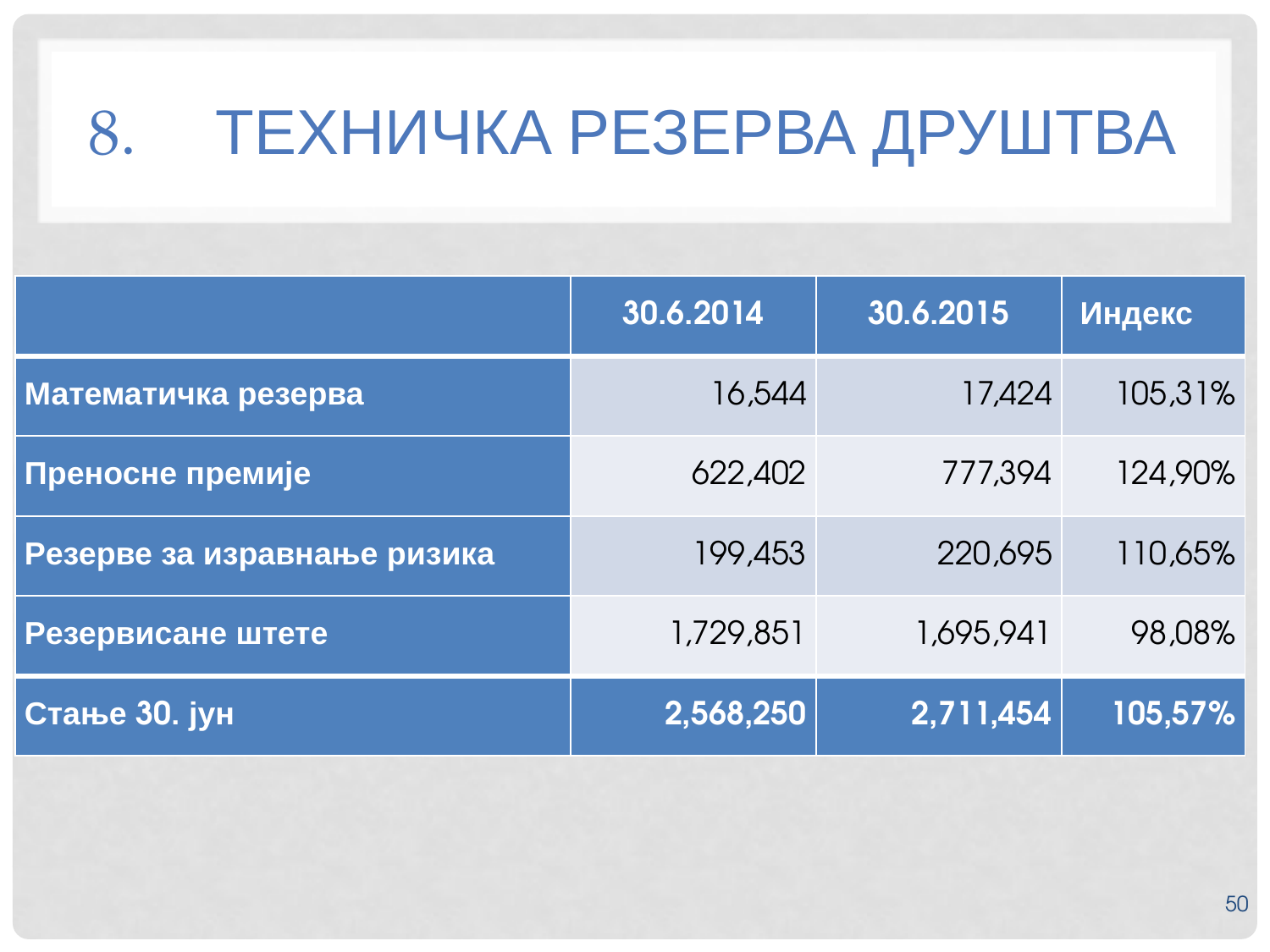

# 8.	техничка РЕЗЕРВА ДРУШТВА
|  | 30.6.2014 | 30.6.2015 | Индекс |
| --- | --- | --- | --- |
| Математичка резерва | 16,544 | 17,424 | 105,31% |
| Преносне премије | 622,402 | 777,394 | 124,90% |
| Резерве за изравнање ризика | 199,453 | 220,695 | 110,65% |
| Резервисане штете | 1,729,851 | 1,695,941 | 98,08% |
| Стање 30. јун | 2,568,250 | 2,711,454 | 105,57% |
50